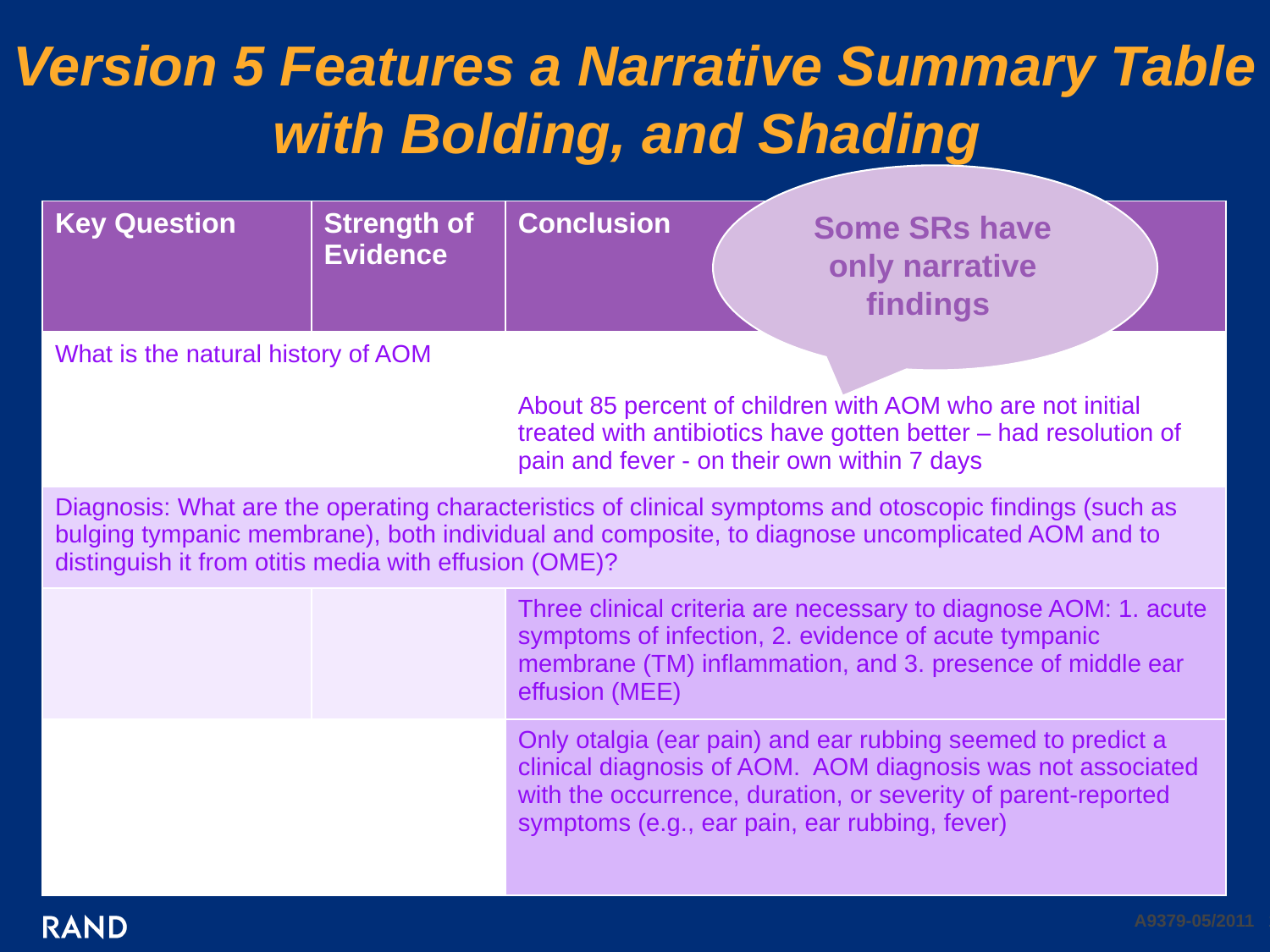

Version 5 Features a Narrative Summary Table with Bolding, and Shading

| Key Question | Strength of Evidence | Conclusion |
| --- | --- | --- |
| What is the natural history of AOM |  |  |
|  |  | About 85 percent of children with AOM who are not initial treated with antibiotics have gotten better – had resolution of pain and fever - on their own within 7 days |
| Diagnosis: What are the operating characteristics of clinical symptoms and otoscopic findings (such as bulging tympanic membrane), both individual and composite, to diagnose uncomplicated AOM and to distinguish it from otitis media with effusion (OME)? |  |  |
|  |  | Three clinical criteria are necessary to diagnose AOM: 1. acute symptoms of infection, 2. evidence of acute tympanic membrane (TM) inflammation, and 3. presence of middle ear effusion (MEE) |
|  |  | Only otalgia (ear pain) and ear rubbing seemed to predict a clinical diagnosis of AOM. AOM diagnosis was not associated with the occurrence, duration, or severity of parent-reported symptoms (e.g., ear pain, ear rubbing, fever) |
Some SRs have only narrative findings